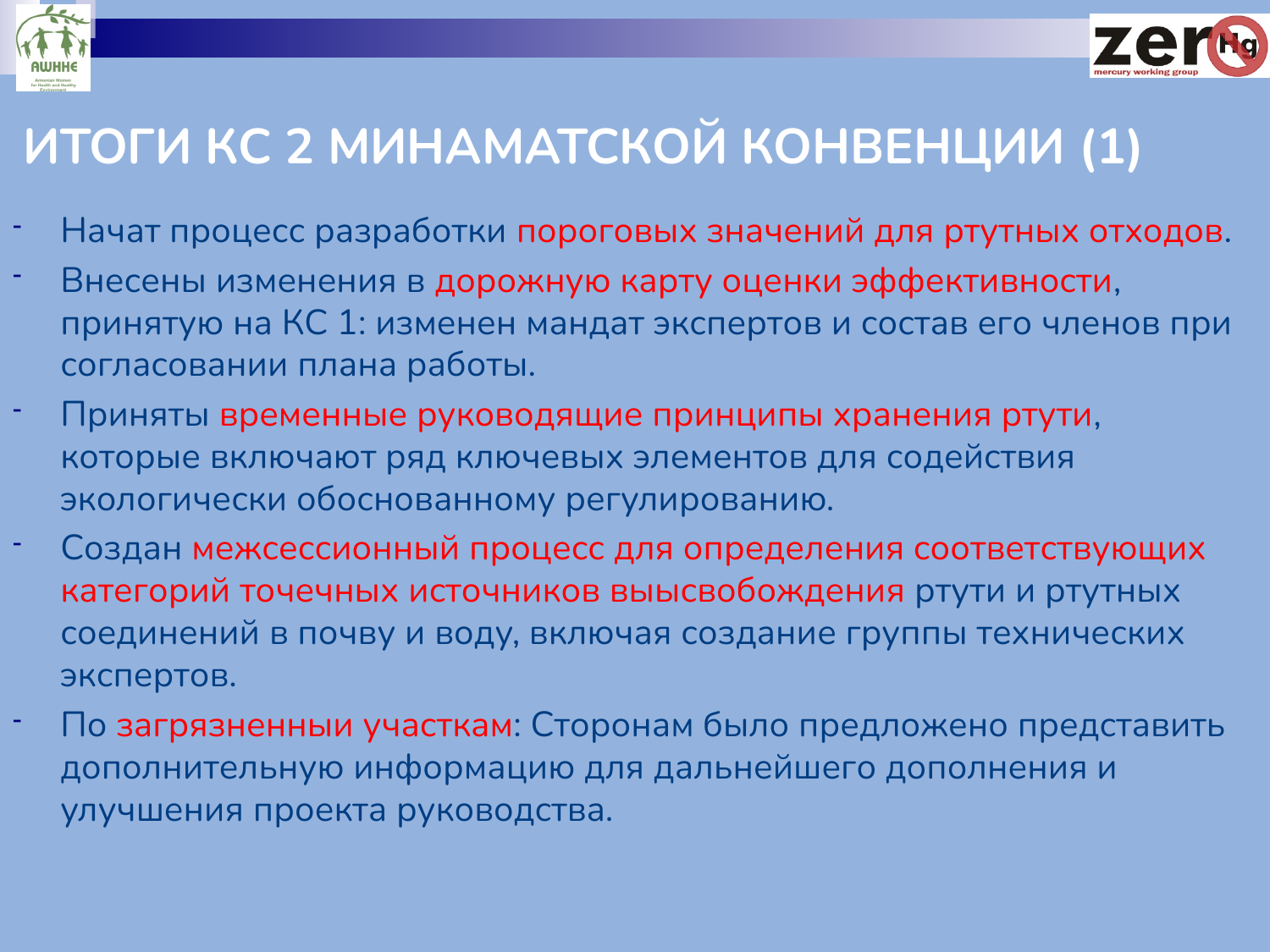

# Итоги КС 2 Минаматской конвенции (1)
Начат процесс разработки пороговых значений для ртутных отходов.
Внесены изменения в дорожную карту оценки эффективности, принятую на КС 1: изменен мандат экспертов и состав его членов при согласовании плана работы.
Приняты временные руководящие принципы хранения ртути, которые включают ряд ключевых элементов для содействия экологически обоснованному регулированию.
Создан межсессионный процесс для определения соответствующих категорий точечных источников выысвобождения ртути и ртутных соединений в почву и воду, включая создание группы технических экспертов.
По загрязненныи участкам: Сторонам было предложено представить дополнительную информацию для дальнейшего дополнения и улучшения проекта руководства.